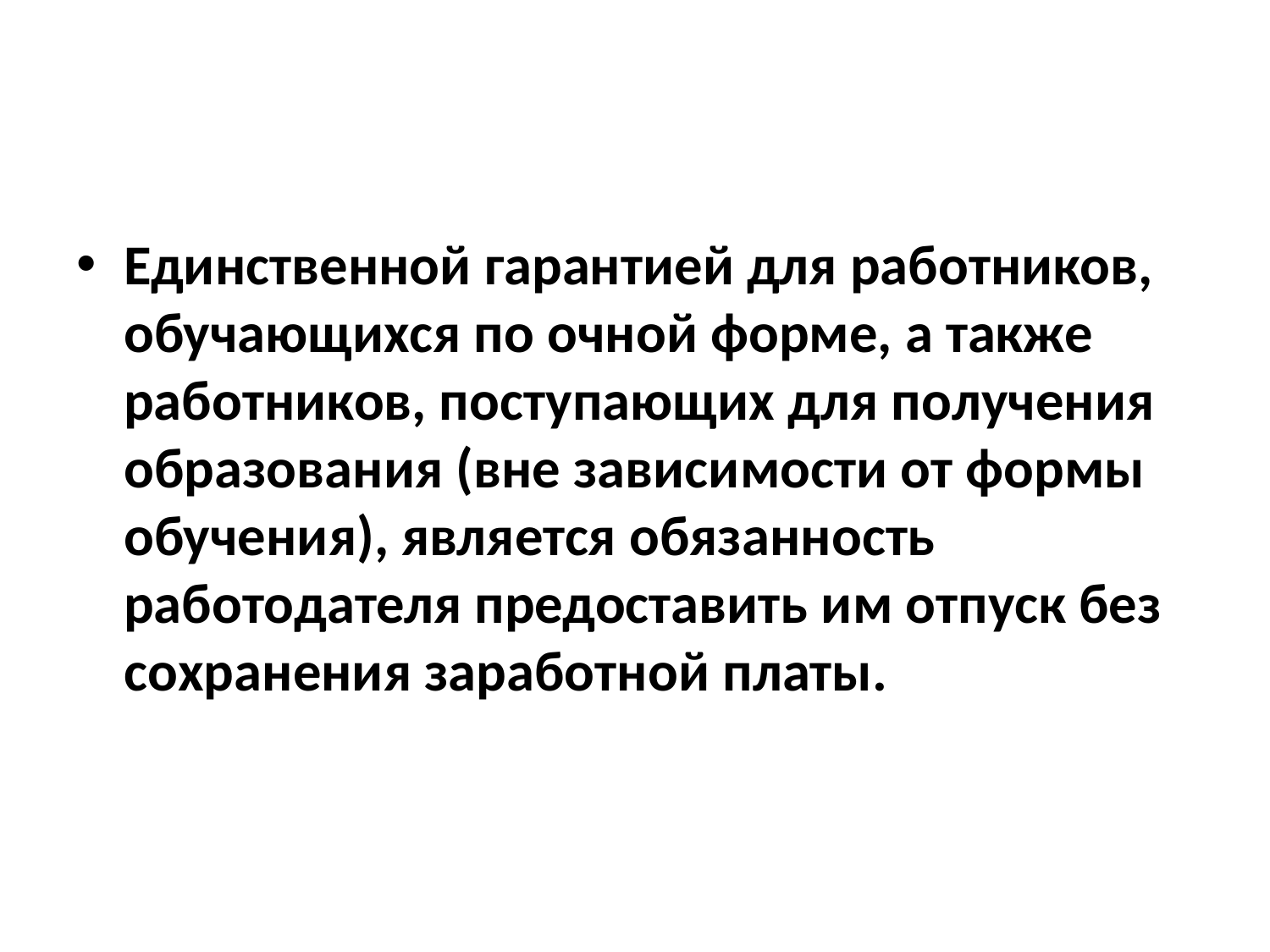

#
Единственной гарантией для работников, обучающихся по очной форме, а также работников, поступающих для получения образования (вне зависимости от формы обучения), является обязанность работодателя предоставить им отпуск без сохранения заработной платы.